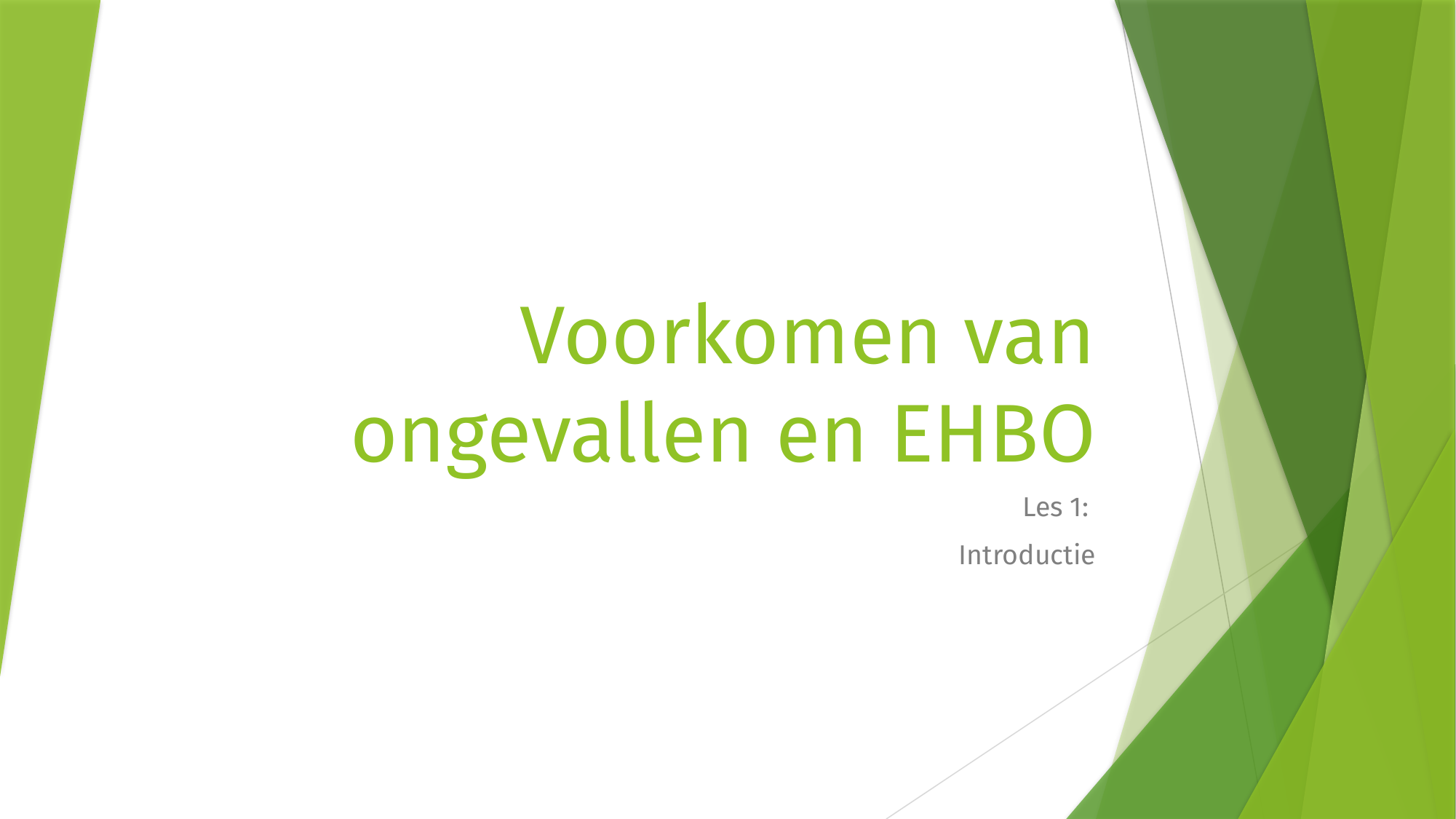

# Voorkomen van ongevallen en EHBO
Les 1:
Introductie